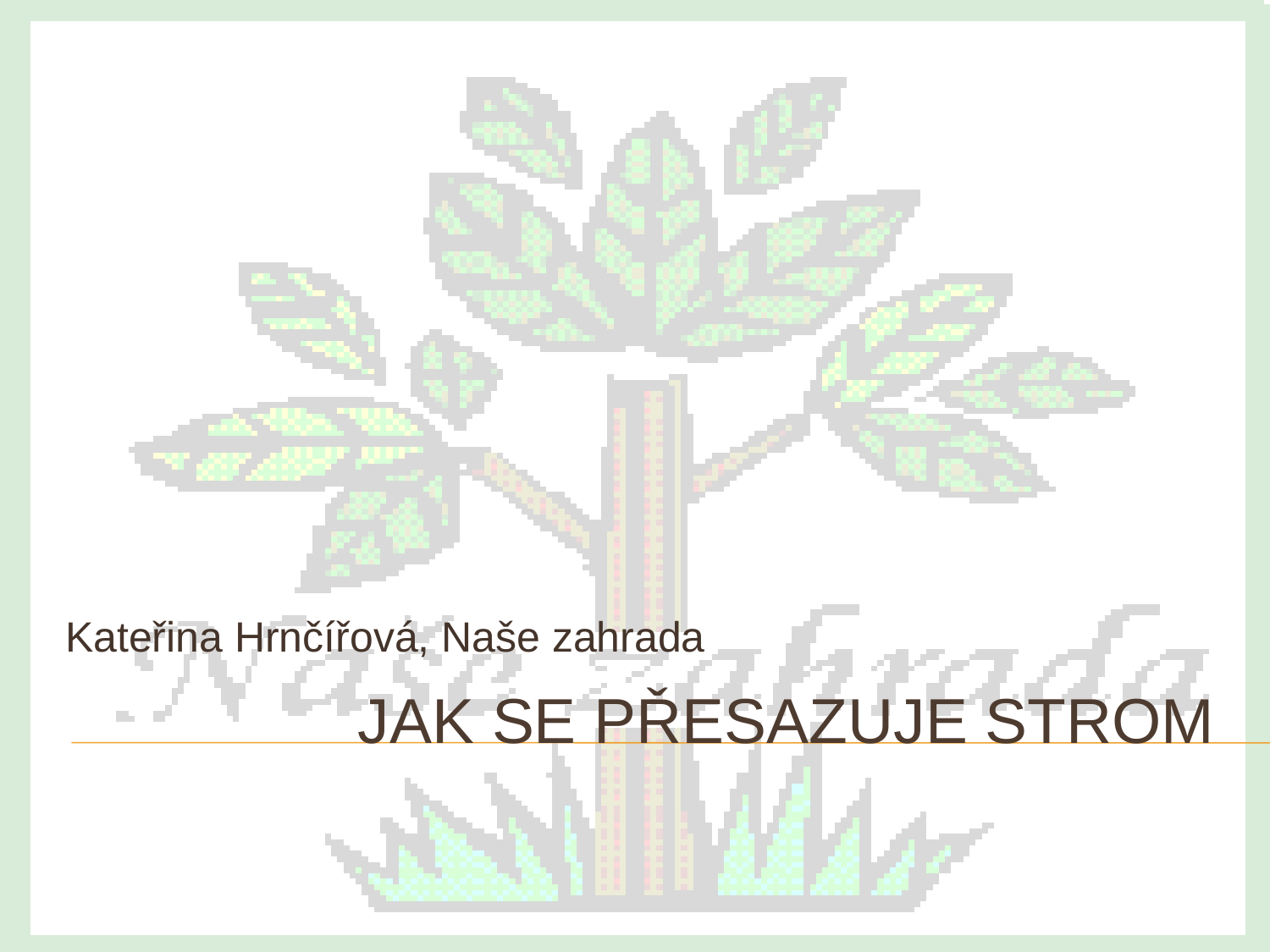

Kateřina Hrnčířová, Naše zahrada
# Jak se přesazuje strom